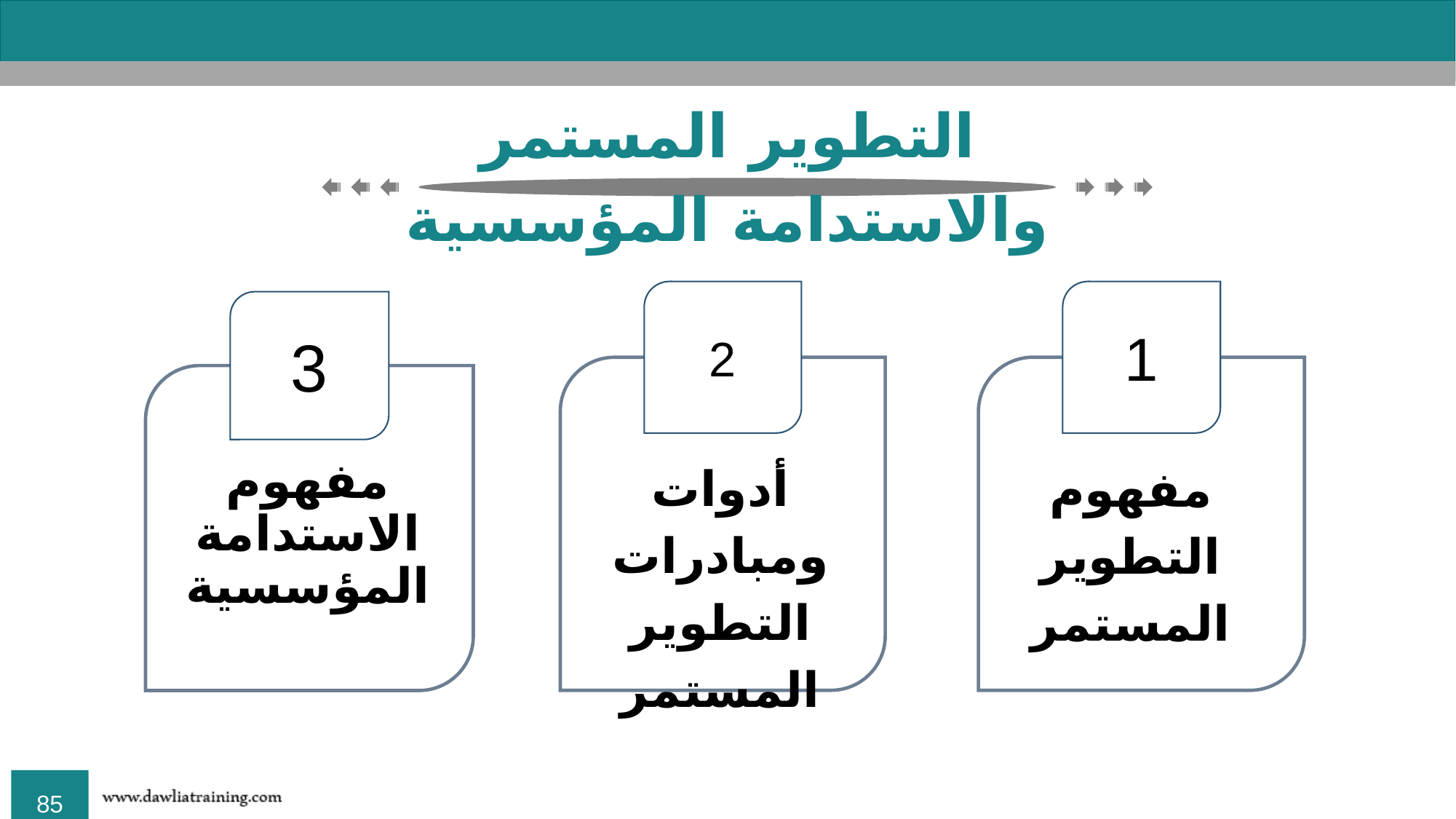

التطوير المستمر والاستدامة المؤسسية

2

أدوات ومبادرات التطوير المستمر
1

مفهوم التطوير المستمر
3

مفهوم الاستدامة المؤسسية